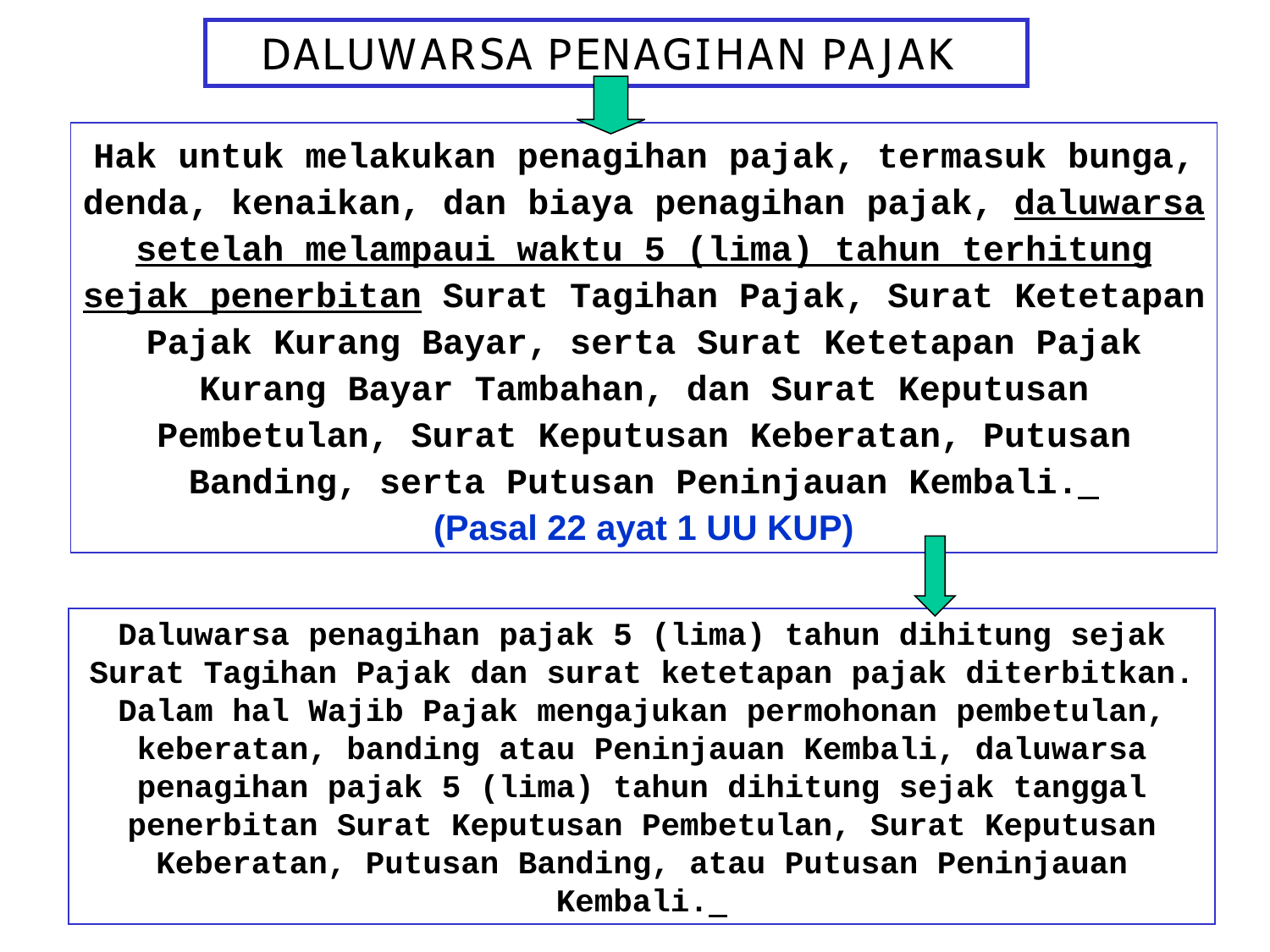

# DALUWARSA PENAGIHAN PAJAK

Hak untuk melakukan penagihan pajak, termasuk bunga, denda, kenaikan, dan biaya penagihan pajak, daluwarsa setelah melampaui waktu 5 (lima) tahun terhitung sejak penerbitan Surat Tagihan Pajak, Surat Ketetapan Pajak Kurang Bayar, serta Surat Ketetapan Pajak Kurang Bayar Tambahan, dan Surat Keputusan Pembetulan, Surat Keputusan Keberatan, Putusan Banding, serta Putusan Peninjauan Kembali.
(Pasal 22 ayat 1 UU KUP)

Daluwarsa penagihan pajak 5 (lima) tahun dihitung sejak Surat Tagihan Pajak dan surat ketetapan pajak diterbitkan.
Dalam hal Wajib Pajak mengajukan permohonan pembetulan, keberatan, banding atau Peninjauan Kembali, daluwarsa penagihan pajak 5 (lima) tahun dihitung sejak tanggal penerbitan Surat Keputusan Pembetulan, Surat Keputusan Keberatan, Putusan Banding, atau Putusan Peninjauan Kembali.